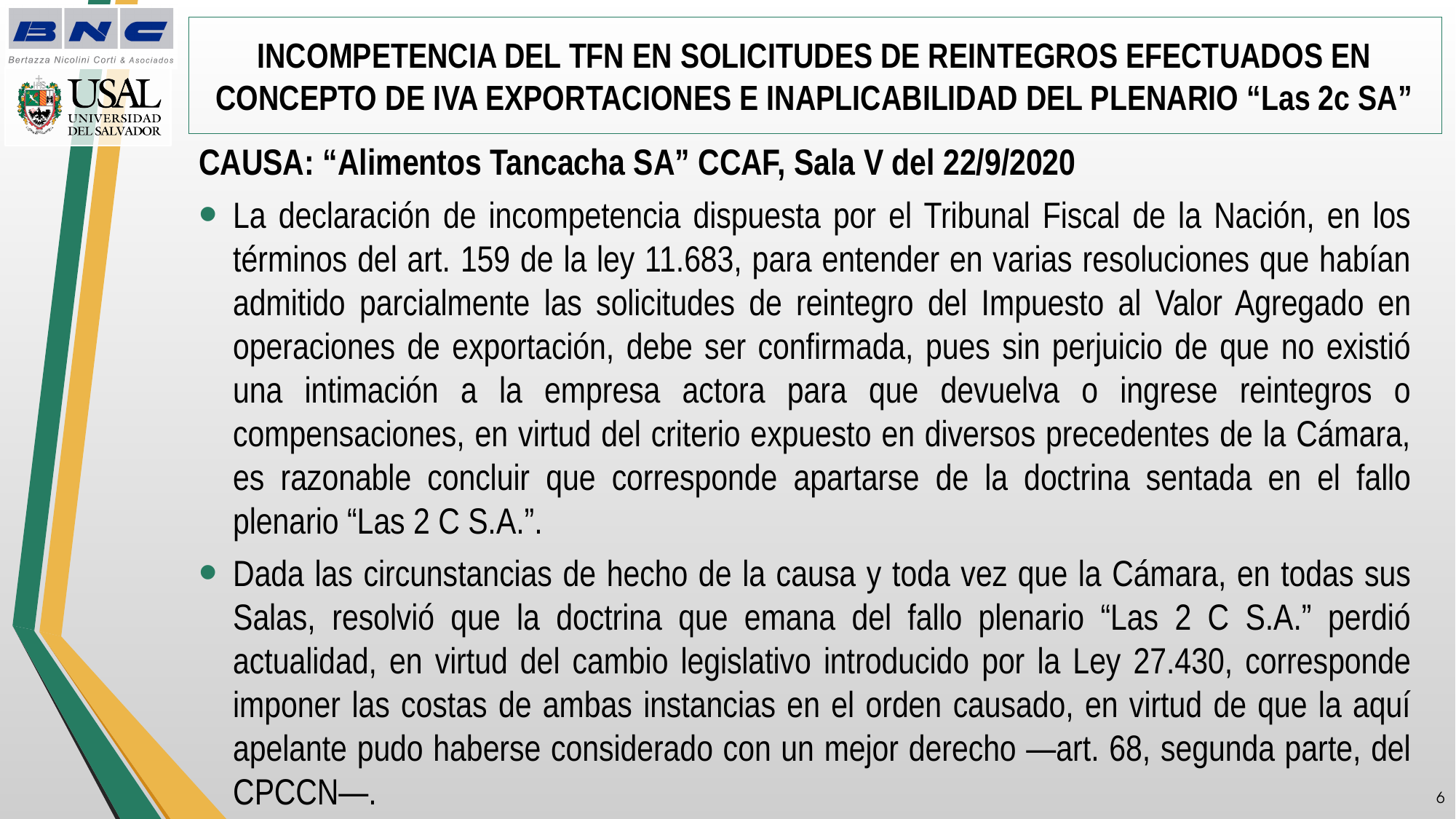

# INCOMPETENCIA DEL TFN EN SOLICITUDES DE REINTEGROS EFECTUADOS EN CONCEPTO DE IVA EXPORTACIONES E INAPLICABILIDAD DEL PLENARIO “Las 2c SA”
CAUSA: “Alimentos Tancacha SA” CCAF, Sala V del 22/9/2020
La declaración de incompetencia dispuesta por el Tribunal Fiscal de la Nación, en los términos del art. 159 de la ley 11.683, para entender en varias resoluciones que habían admitido parcialmente las solicitudes de reintegro del Impuesto al Valor Agregado en operaciones de exportación, debe ser confirmada, pues sin perjuicio de que no existió una intimación a la empresa actora para que devuelva o ingrese reintegros o compensaciones, en virtud del criterio expuesto en diversos precedentes de la Cámara, es razonable concluir que corresponde apartarse de la doctrina sentada en el fallo plenario “Las 2 C S.A.”.
Dada las circunstancias de hecho de la causa y toda vez que la Cámara, en todas sus Salas, resolvió que la doctrina que emana del fallo plenario “Las 2 C S.A.” perdió actualidad, en virtud del cambio legislativo introducido por la Ley 27.430, corresponde imponer las costas de ambas instancias en el orden causado, en virtud de que la aquí apelante pudo haberse considerado con un mejor derecho —art. 68, segunda parte, del CPCCN—.
6